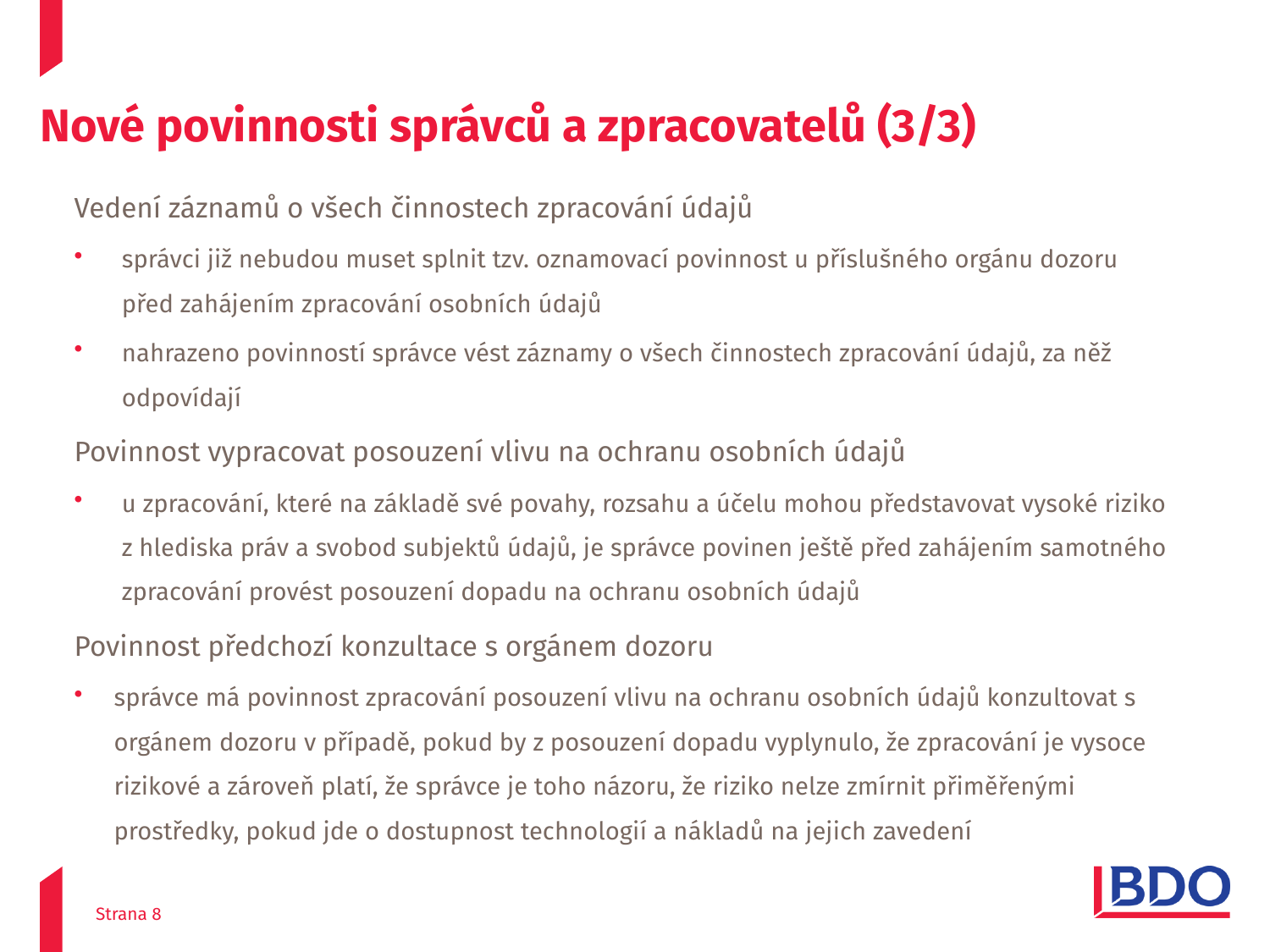

# Nové povinnosti správců a zpracovatelů (3/3)
Vedení záznamů o všech činnostech zpracování údajů
správci již nebudou muset splnit tzv. oznamovací povinnost u příslušného orgánu dozoru před zahájením zpracování osobních údajů
nahrazeno povinností správce vést záznamy o všech činnostech zpracování údajů, za něž odpovídají
Povinnost vypracovat posouzení vlivu na ochranu osobních údajů
u zpracování, které na základě své povahy, rozsahu a účelu mohou představovat vysoké riziko z hlediska práv a svobod subjektů údajů, je správce povinen ještě před zahájením samotného zpracování provést posouzení dopadu na ochranu osobních údajů
Povinnost předchozí konzultace s orgánem dozoru
správce má povinnost zpracování posouzení vlivu na ochranu osobních údajů konzultovat s orgánem dozoru v případě, pokud by z posouzení dopadu vyplynulo, že zpracování je vysoce rizikové a zároveň platí, že správce je toho názoru, že riziko nelze zmírnit přiměřenými prostředky, pokud jde o dostupnost technologií a nákladů na jejich zavedení

Strana 8